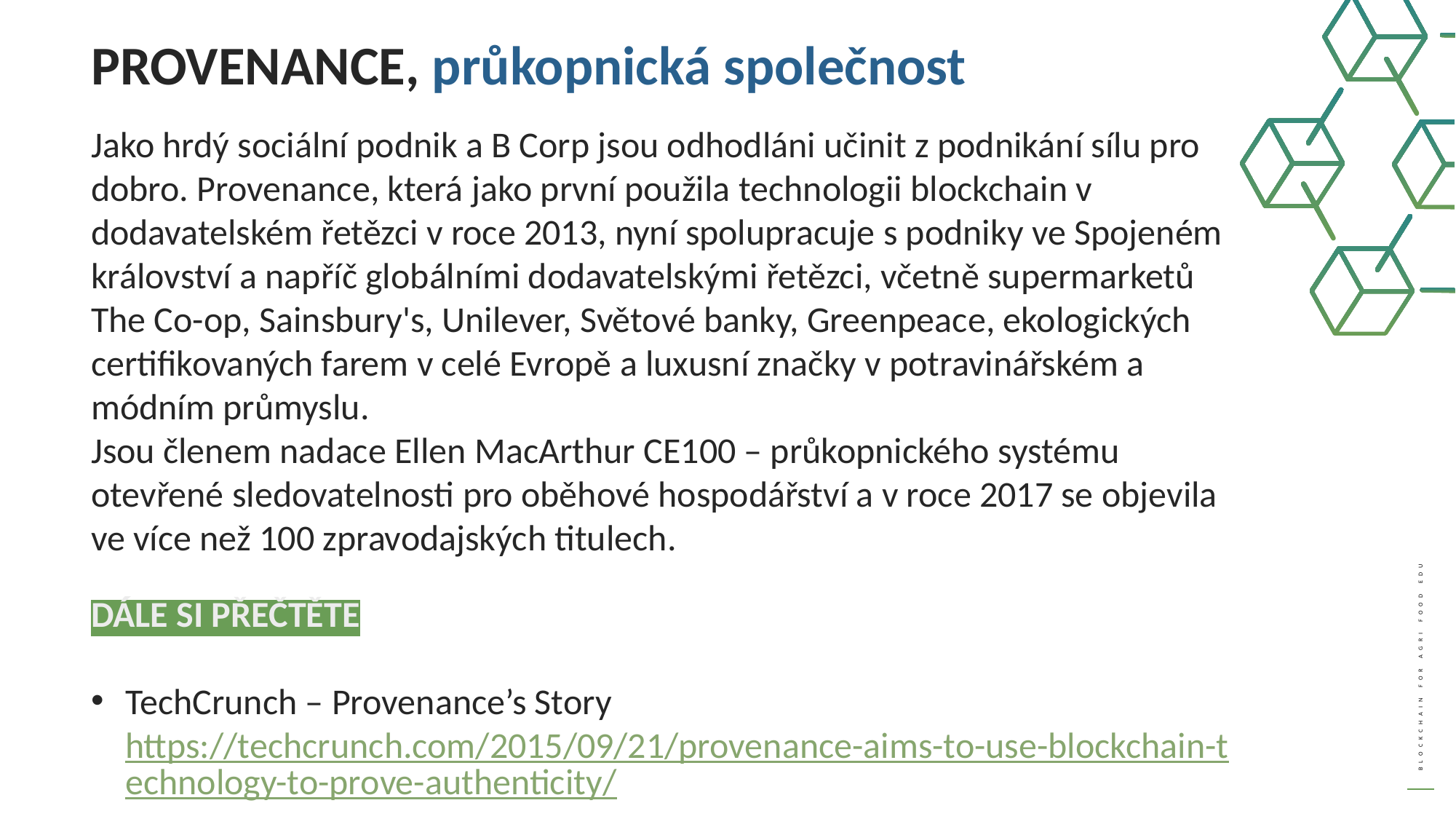

PROVENANCE, průkopnická společnost
Jako hrdý sociální podnik a B Corp jsou odhodláni učinit z podnikání sílu pro dobro. Provenance, která jako první použila technologii blockchain v dodavatelském řetězci v roce 2013, nyní spolupracuje s podniky ve Spojeném království a napříč globálními dodavatelskými řetězci, včetně supermarketů The Co-op, Sainsbury's, Unilever, Světové banky, Greenpeace, ekologických certifikovaných farem v celé Evropě a luxusní značky v potravinářském a módním průmyslu.
Jsou členem nadace Ellen MacArthur CE100 – průkopnického systému otevřené sledovatelnosti pro oběhové hospodářství a v roce 2017 se objevila ve více než 100 zpravodajských titulech.

DÁLE SI PŘEČTĚTE

TechCrunch – Provenance’s Story https://techcrunch.com/2015/09/21/provenance-aims-to-use-blockchain-technology-to-prove-authenticity/